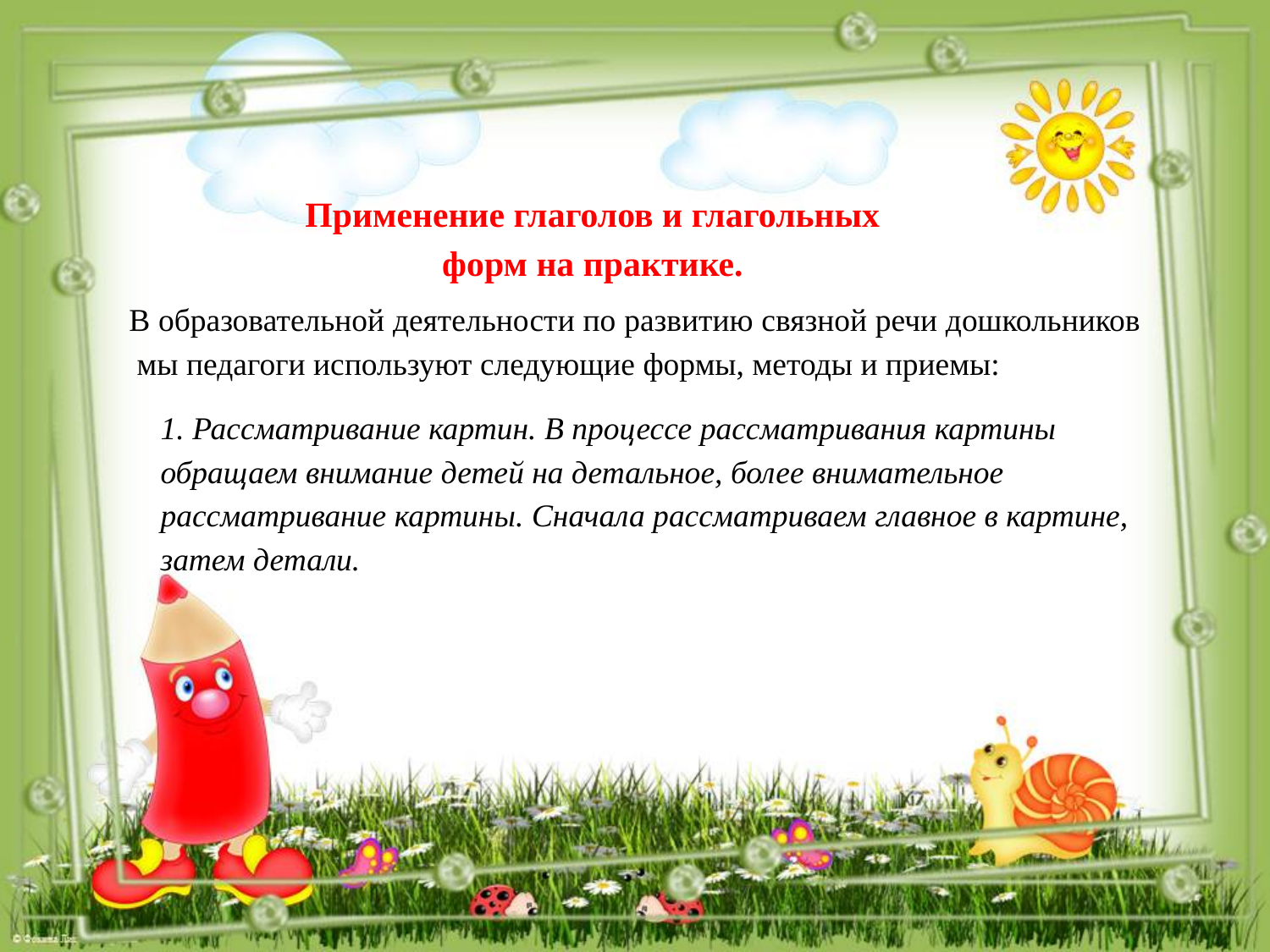

Применение глаголов и глагольных форм на практике.
В образовательной деятельности по развитию связной речи дошкольников  мы педагоги используют следующие формы, методы и приемы:
1. Рассматривание картин. В процессе рассматривания картины обращаем внимание детей на детальное, более внимательное рассматривание картины. Сначала рассматриваем главное в картине, затем детали.